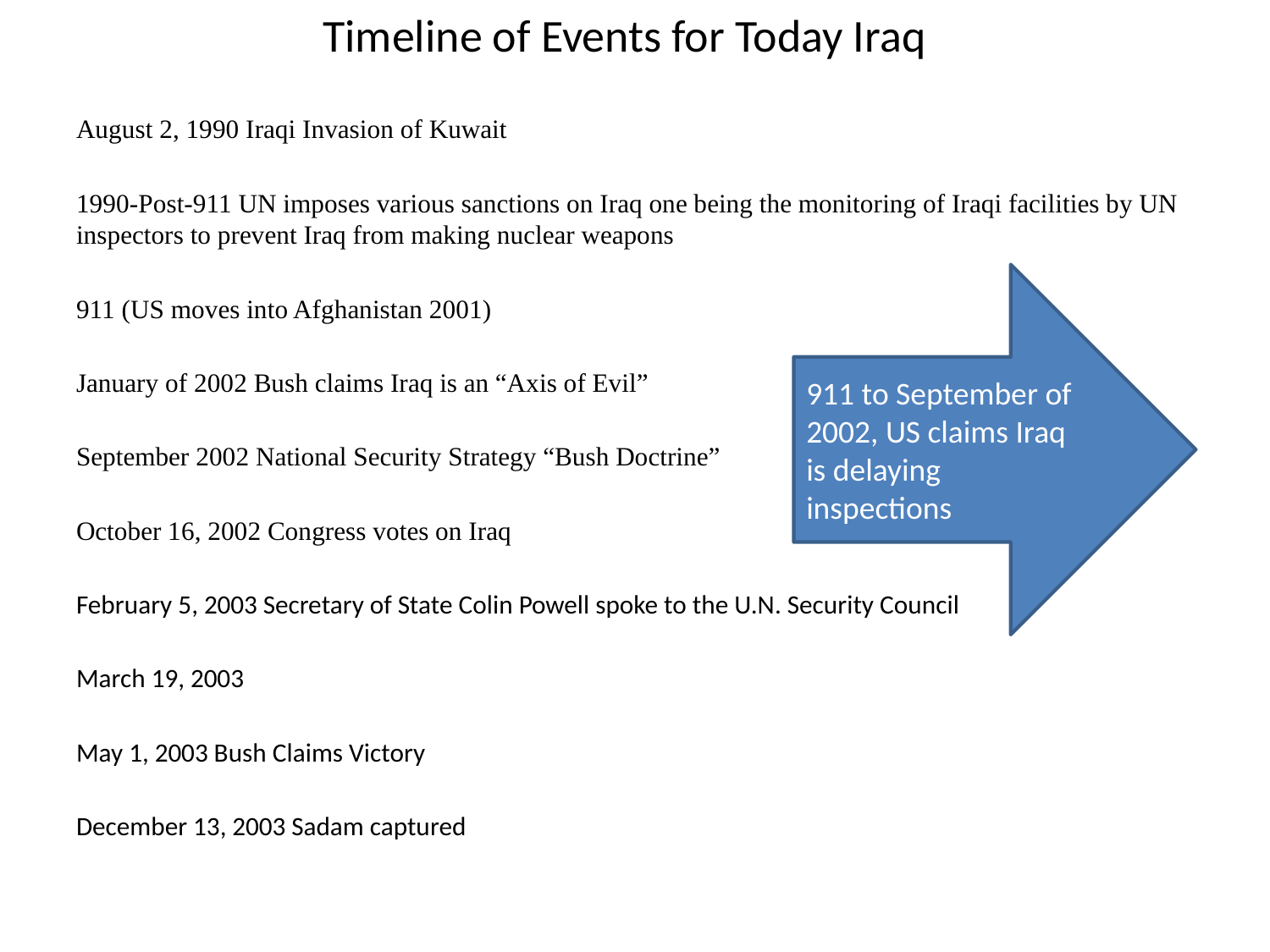

# Timeline of Events for Today Iraq
August 2, 1990 Iraqi Invasion of Kuwait

1990-Post-911 UN imposes various sanctions on Iraq one being the monitoring of Iraqi facilities by UN inspectors to prevent Iraq from making nuclear weapons

911 (US moves into Afghanistan 2001)

January of 2002 Bush claims Iraq is an “Axis of Evil”

September 2002 National Security Strategy “Bush Doctrine”

October 16, 2002 Congress votes on Iraq

February 5, 2003 Secretary of State Colin Powell spoke to the U.N. Security Council

March 19, 2003

May 1, 2003 Bush Claims Victory

December 13, 2003 Sadam captured
911 to September of 2002, US claims Iraq is delaying inspections